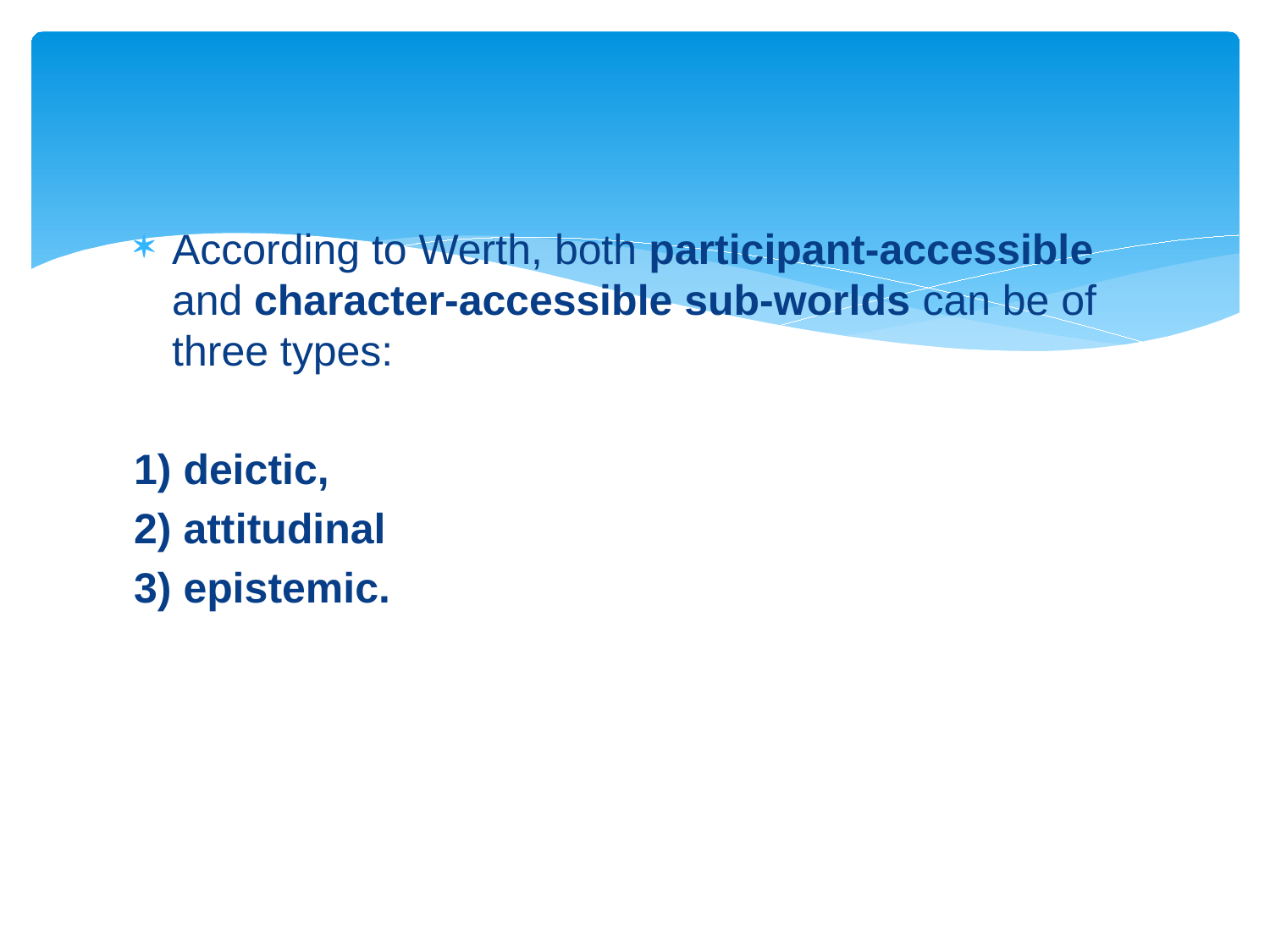

#
According to Werth, both participant-accessible and character-accessible sub-worlds can be of three types:

1) deictic,
2) attitudinal
3) epistemic.